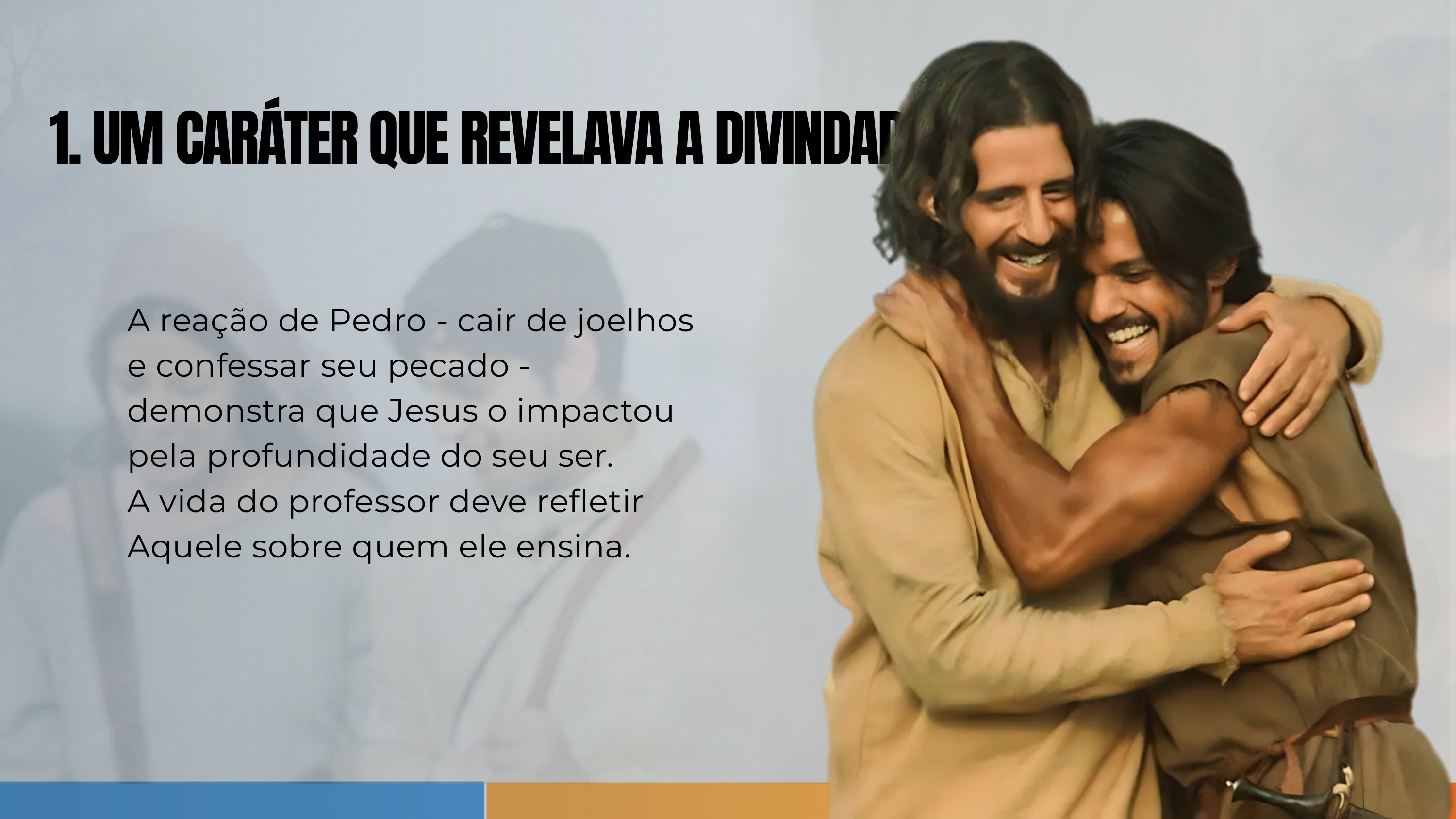

1. UM CARÁTER QUE REVELAVA A DIVINDADE
A reação de Pedro - cair de joelhos e confessar seu pecado - demonstra que Jesus o impactou pela profundidade do seu ser.
A vida do professor deve refletir Aquele sobre quem ele ensina.